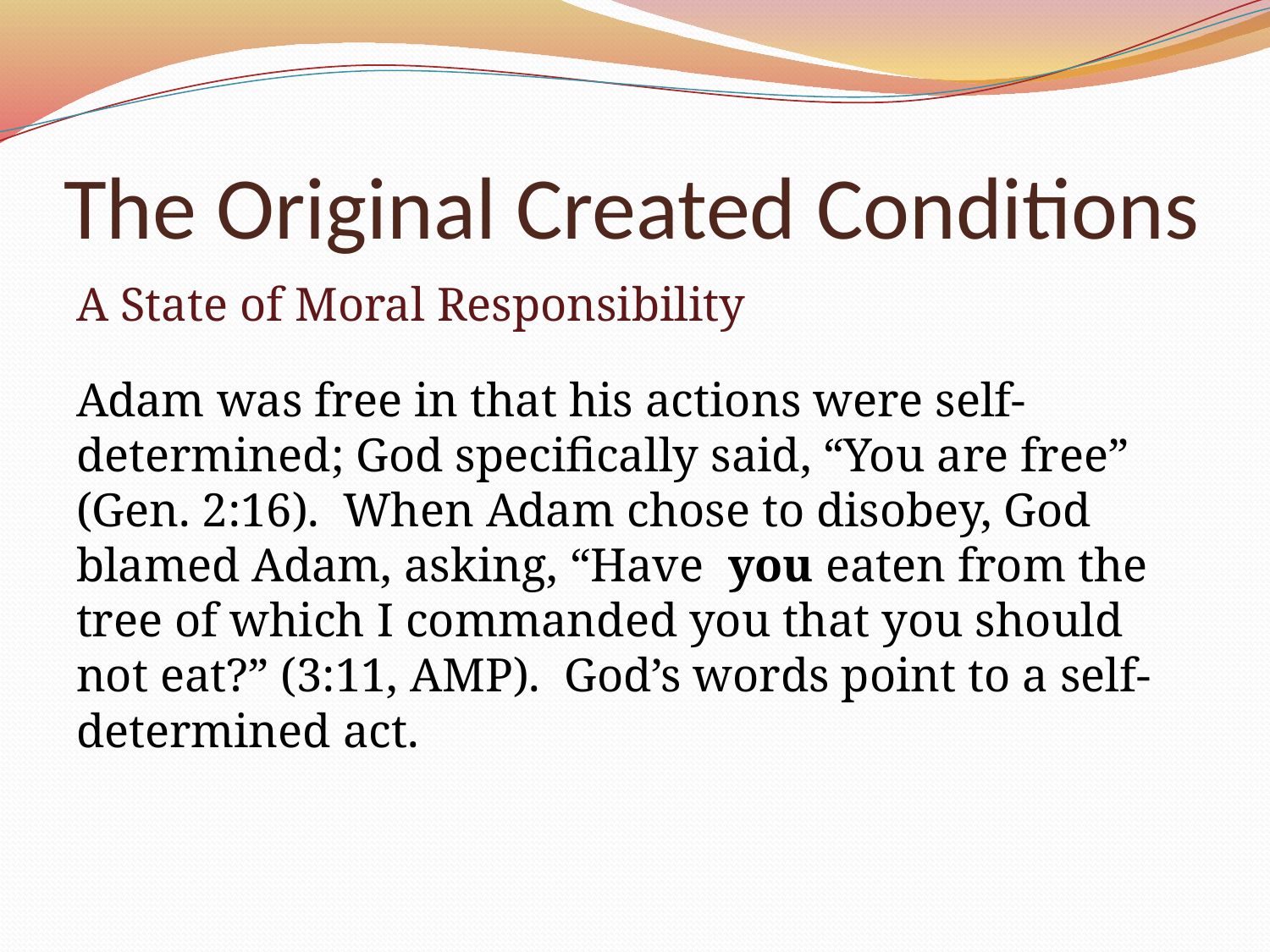

# The Original Created Conditions
A State of Moral Responsibility
Adam was free in that his actions were self-determined; God specifically said, “You are free” (Gen. 2:16).  When Adam chose to disobey, God blamed Adam, asking, “Have  you eaten from the tree of which I commanded you that you should not eat?” (3:11, AMP).  God’s words point to a self-determined act.